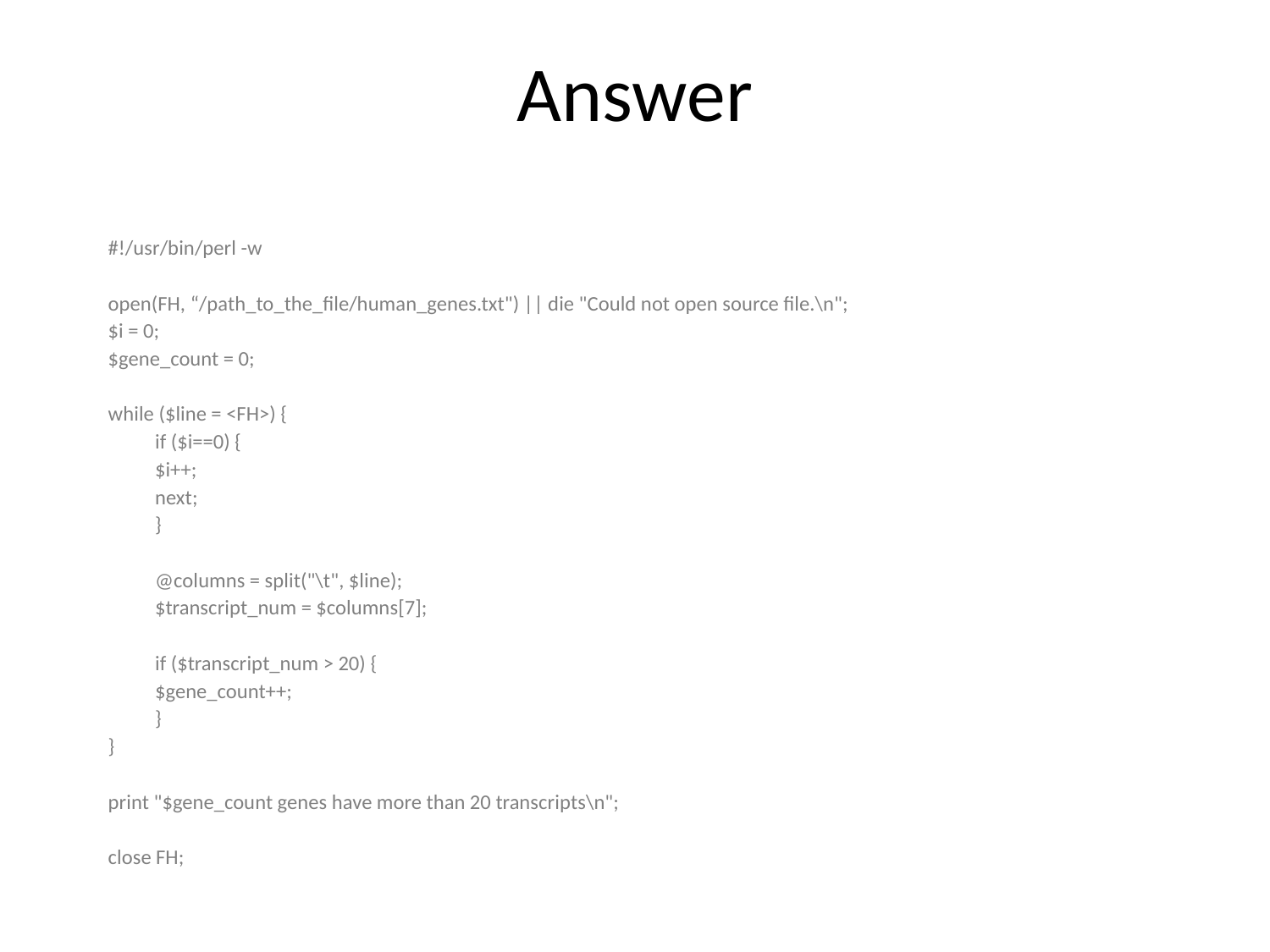

# Answer
#!/usr/bin/perl -w

open(FH, “/path_to_the_file/human_genes.txt") || die "Could not open source file.\n";
$i = 0;
$gene_count = 0;

while ($line = <FH>) {
	if ($i==0) {
		$i++;
		next;
	}

	@columns = split("\t", $line);
	$transcript_num = $columns[7];

	if ($transcript_num > 20) {
		$gene_count++;
	}
}

print "$gene_count genes have more than 20 transcripts\n";

close FH;